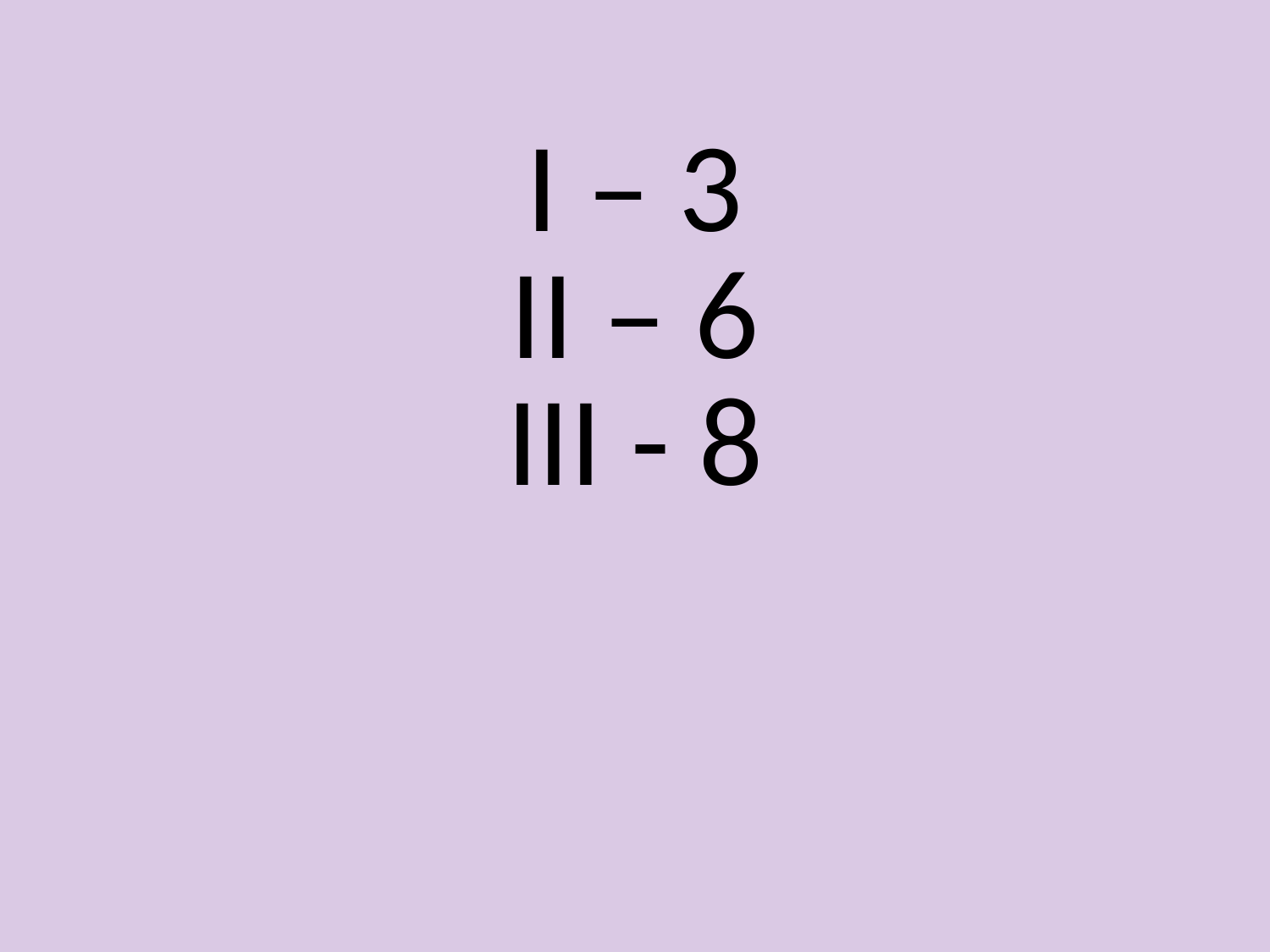

# І – 3 ІІ – 6 ІІІ - 8